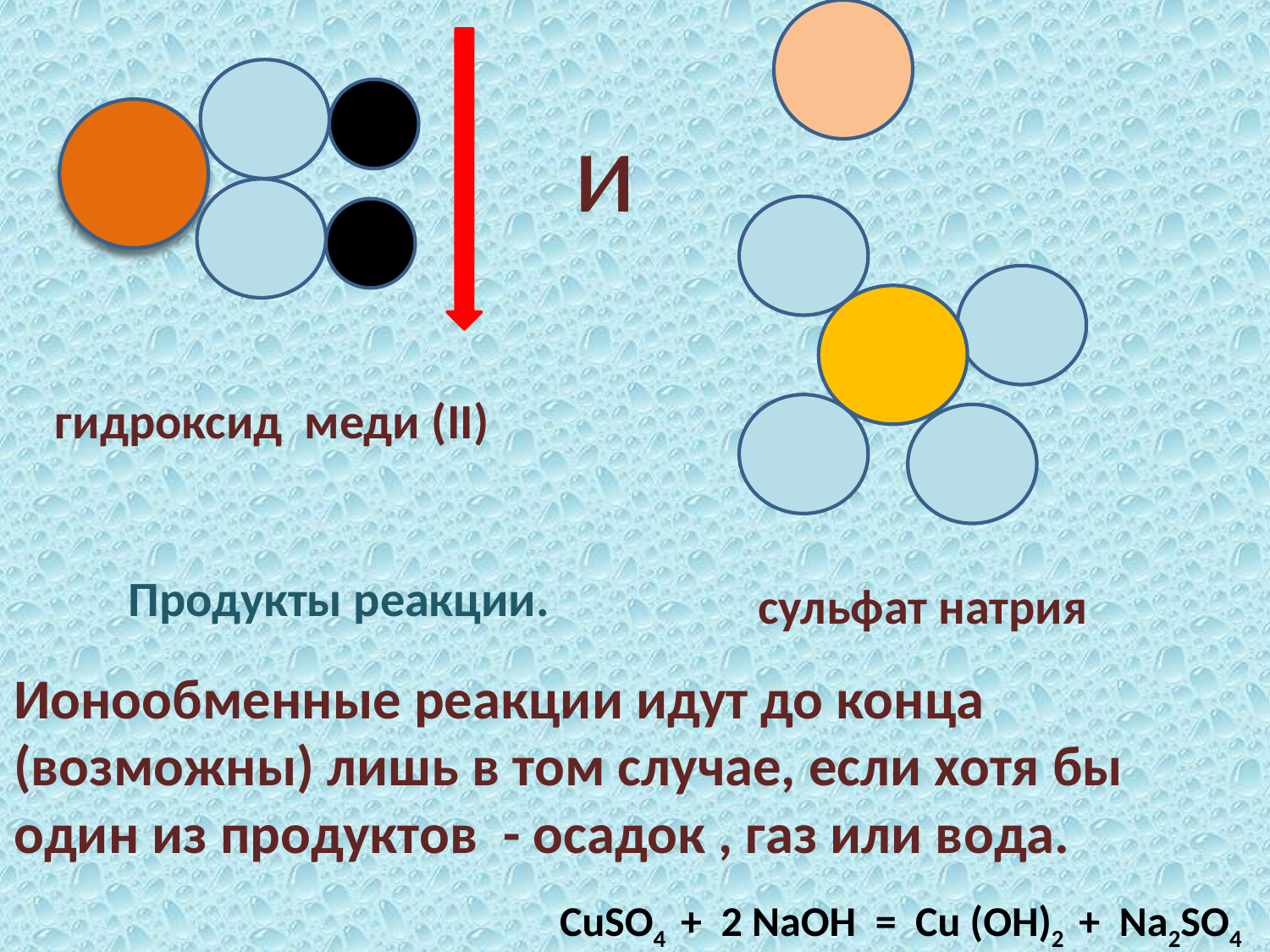

и

гидроксид  меди (II)
Продукты реакции.
сульфат натрия
Ионообменные реакции идут до конца (возможны) лишь в том случае, если хотя бы один из продуктов  - осадок , газ или вода.
CuSO4  +  2 NaOH  =  Cu (OH)2  +  Na2SO4